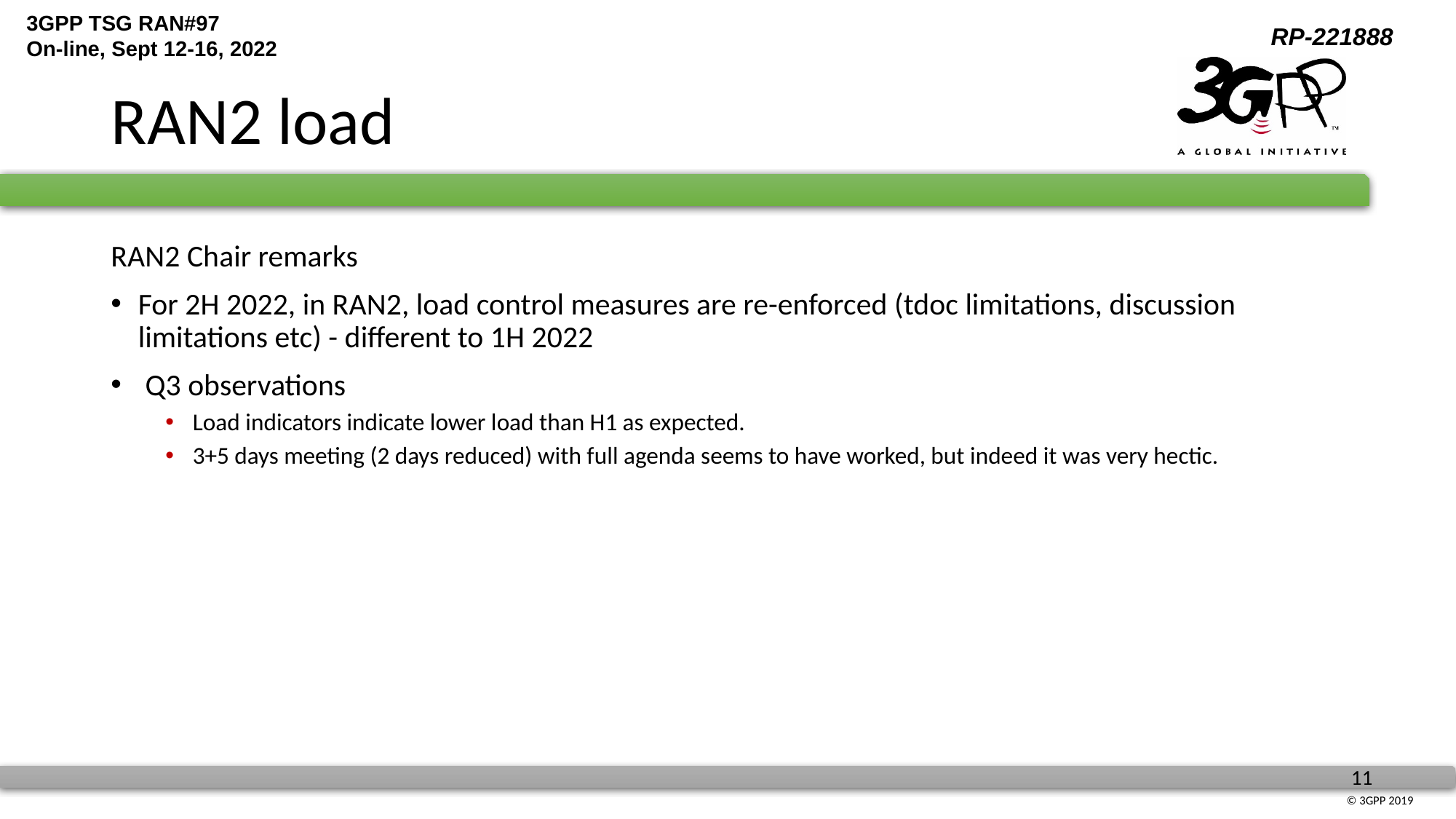

# RAN2 load
RAN2 Chair remarks
For 2H 2022, in RAN2, load control measures are re-enforced (tdoc limitations, discussion limitations etc) - different to 1H 2022
 Q3 observations
Load indicators indicate lower load than H1 as expected.
3+5 days meeting (2 days reduced) with full agenda seems to have worked, but indeed it was very hectic.